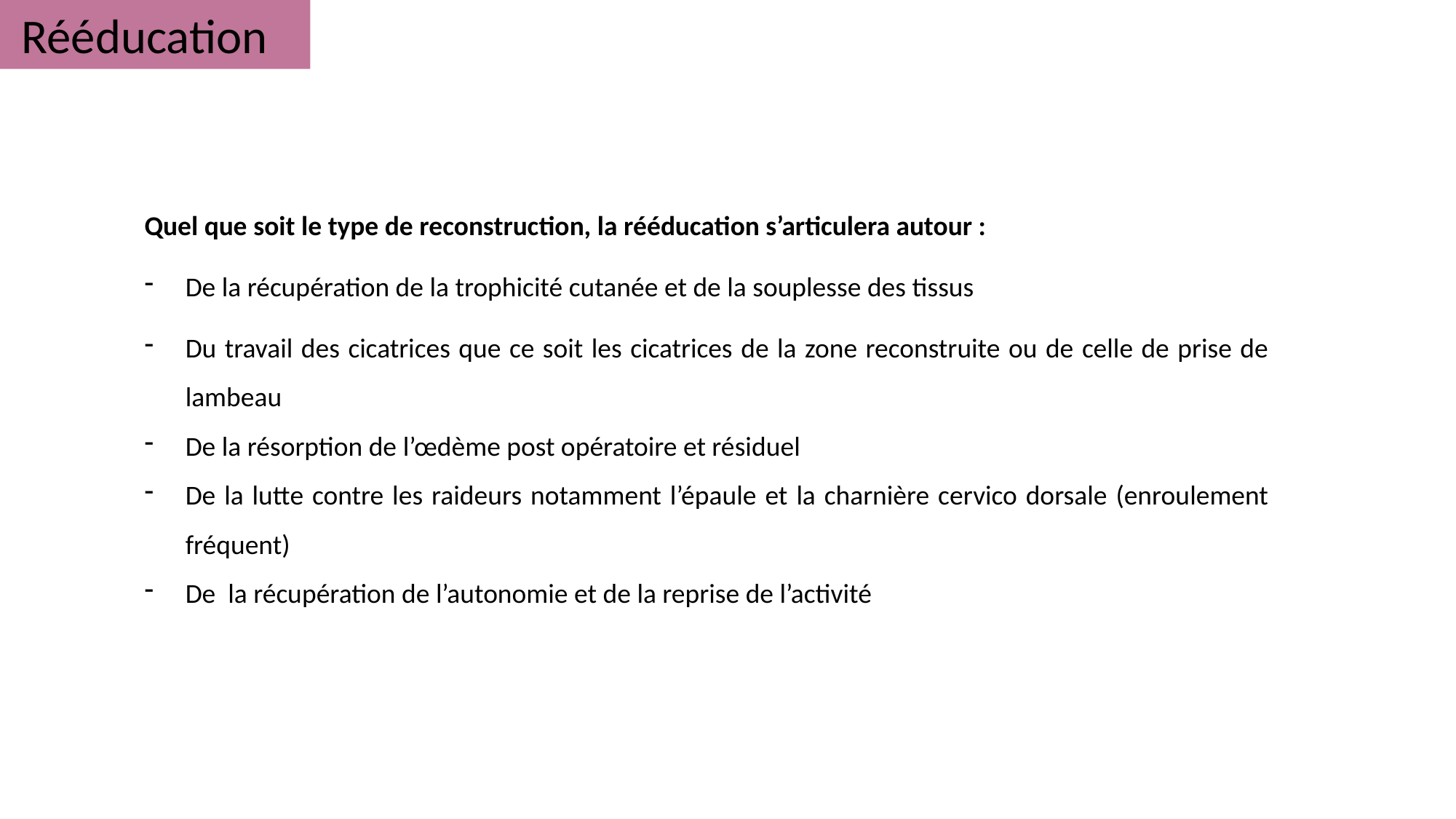

Rééducation
Quel que soit le type de reconstruction, la rééducation s’articulera autour :
De la récupération de la trophicité cutanée et de la souplesse des tissus
Du travail des cicatrices que ce soit les cicatrices de la zone reconstruite ou de celle de prise de lambeau
De la résorption de l’œdème post opératoire et résiduel
De la lutte contre les raideurs notamment l’épaule et la charnière cervico dorsale (enroulement fréquent)
De  la récupération de l’autonomie et de la reprise de l’activité